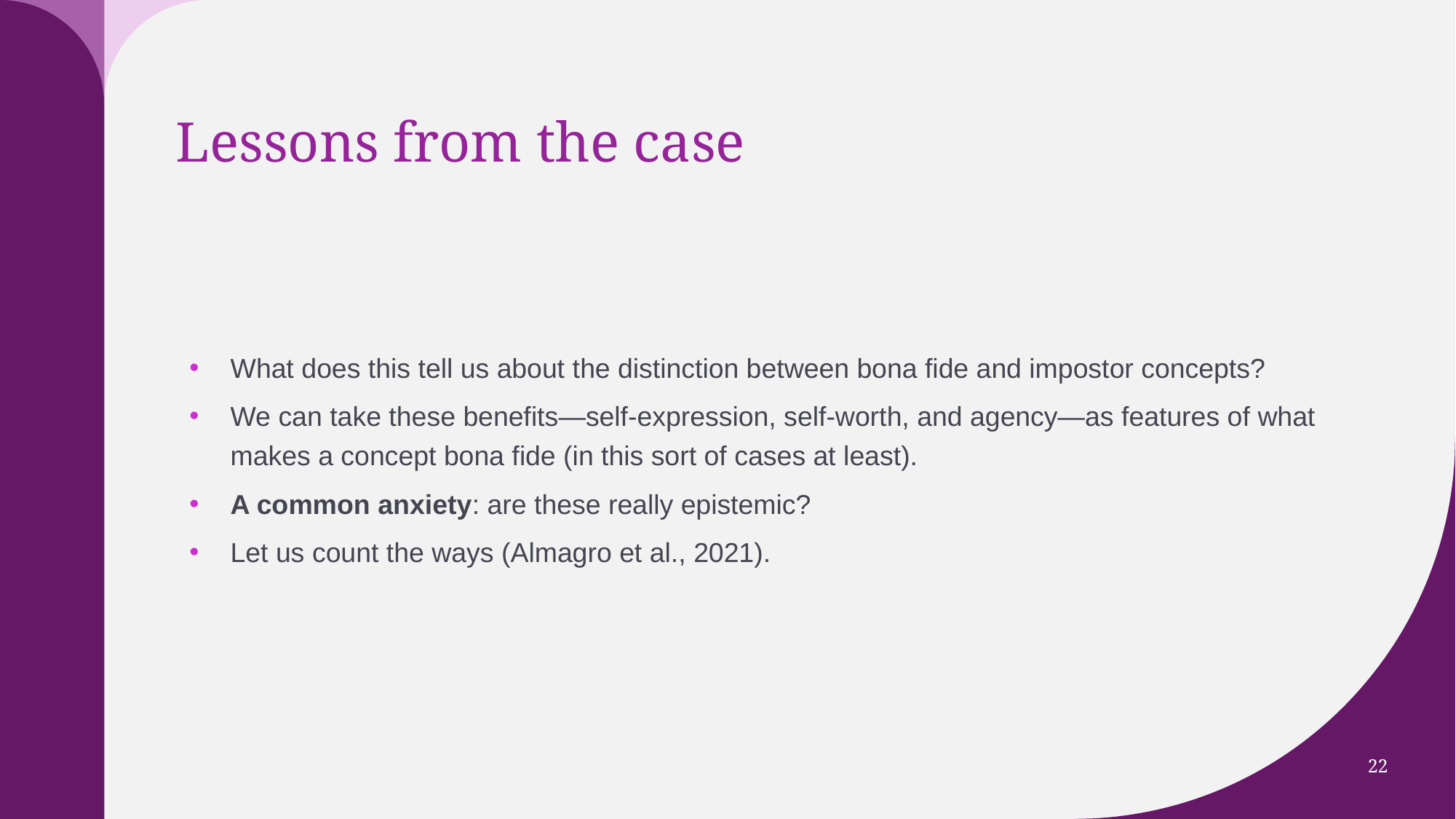

# Lessons from the case
What does this tell us about the distinction between bona fide and impostor concepts?
We can take these benefits—self-expression, self-worth, and agency—as features of what makes a concept bona fide (in this sort of cases at least).
A common anxiety: are these really epistemic?
Let us count the ways (Almagro et al., 2021).
22